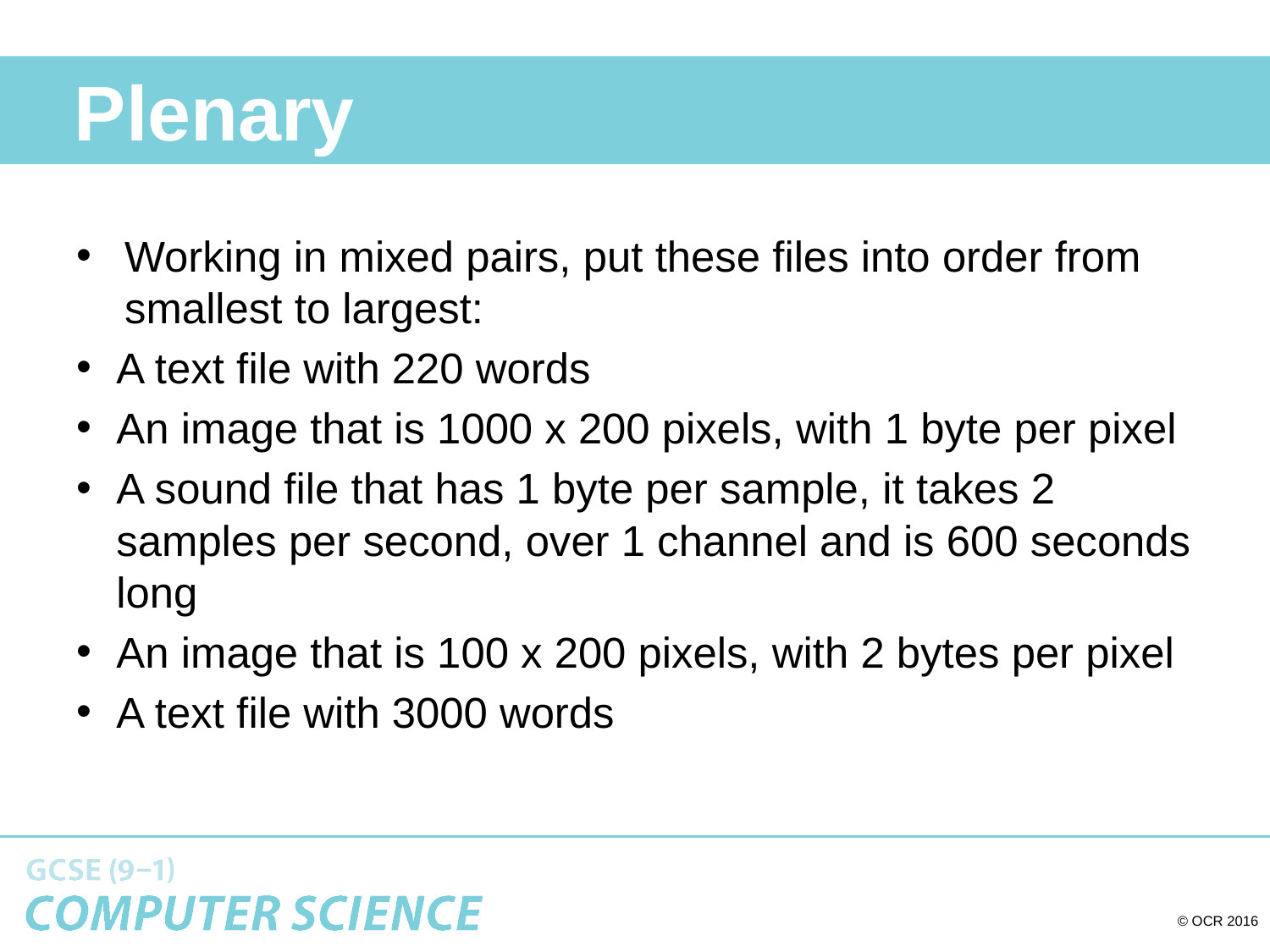

# Plenary
Working in mixed pairs, put these files into order from smallest to largest:
A text file with 220 words
An image that is 1000 x 200 pixels, with 1 byte per pixel
A sound file that has 1 byte per sample, it takes 2 samples per second, over 1 channel and is 600 seconds long
An image that is 100 x 200 pixels, with 2 bytes per pixel
A text file with 3000 words